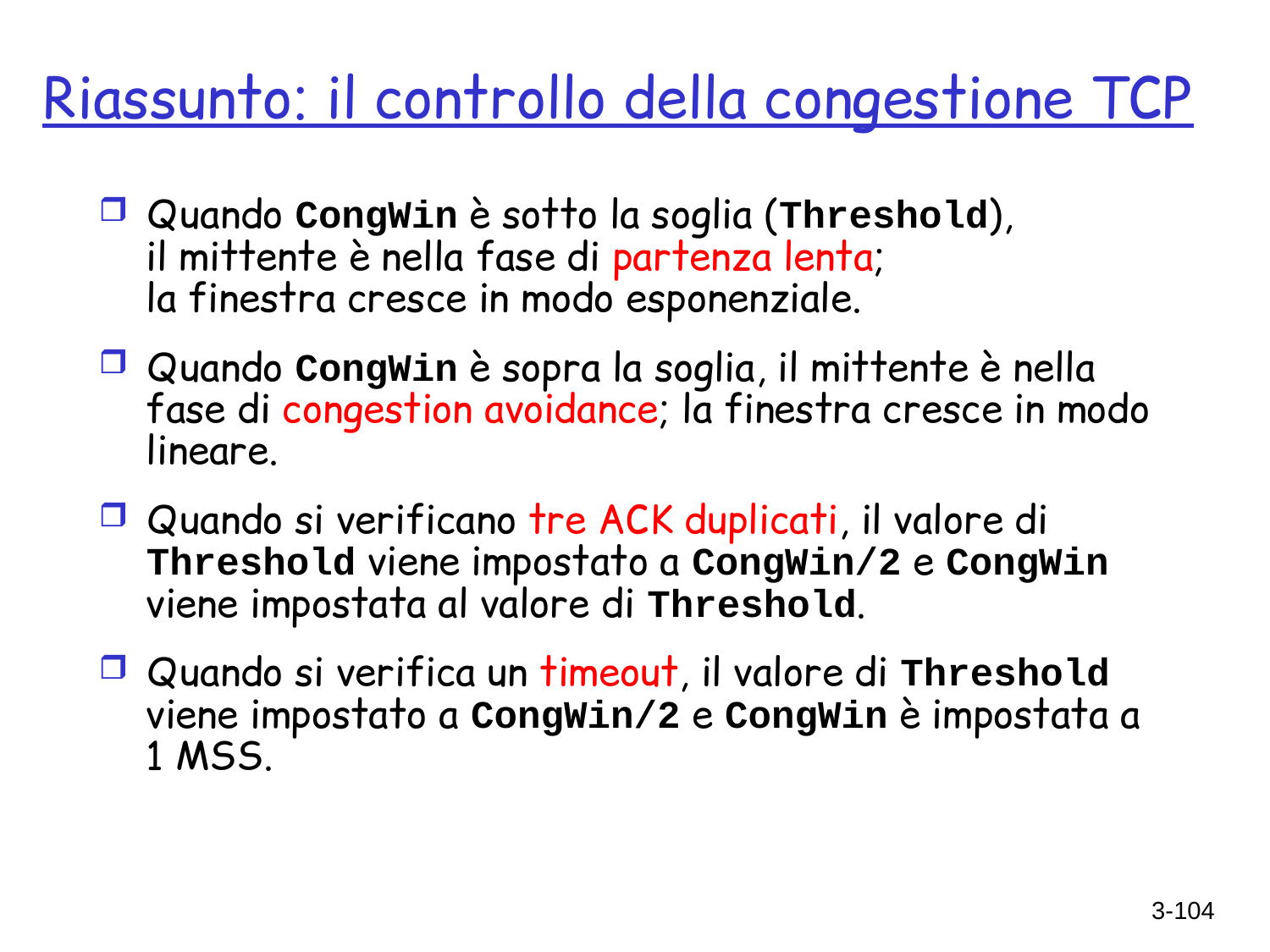

# Riassunto: il controllo della congestione TCP
Quando CongWin è sotto la soglia (Threshold),
il mittente è nella fase di partenza lenta;
la finestra cresce in modo esponenziale.
Quando CongWin è sopra la soglia, il mittente è nella fase di congestion avoidance; la finestra cresce in modo lineare.
Quando si verificano tre ACK duplicati, il valore di Threshold viene impostato a CongWin/2 e CongWin viene impostata al valore di Threshold.
Quando si verifica un timeout, il valore di Threshold viene impostato a CongWin/2 e CongWin è impostata a 1 MSS.
3-104